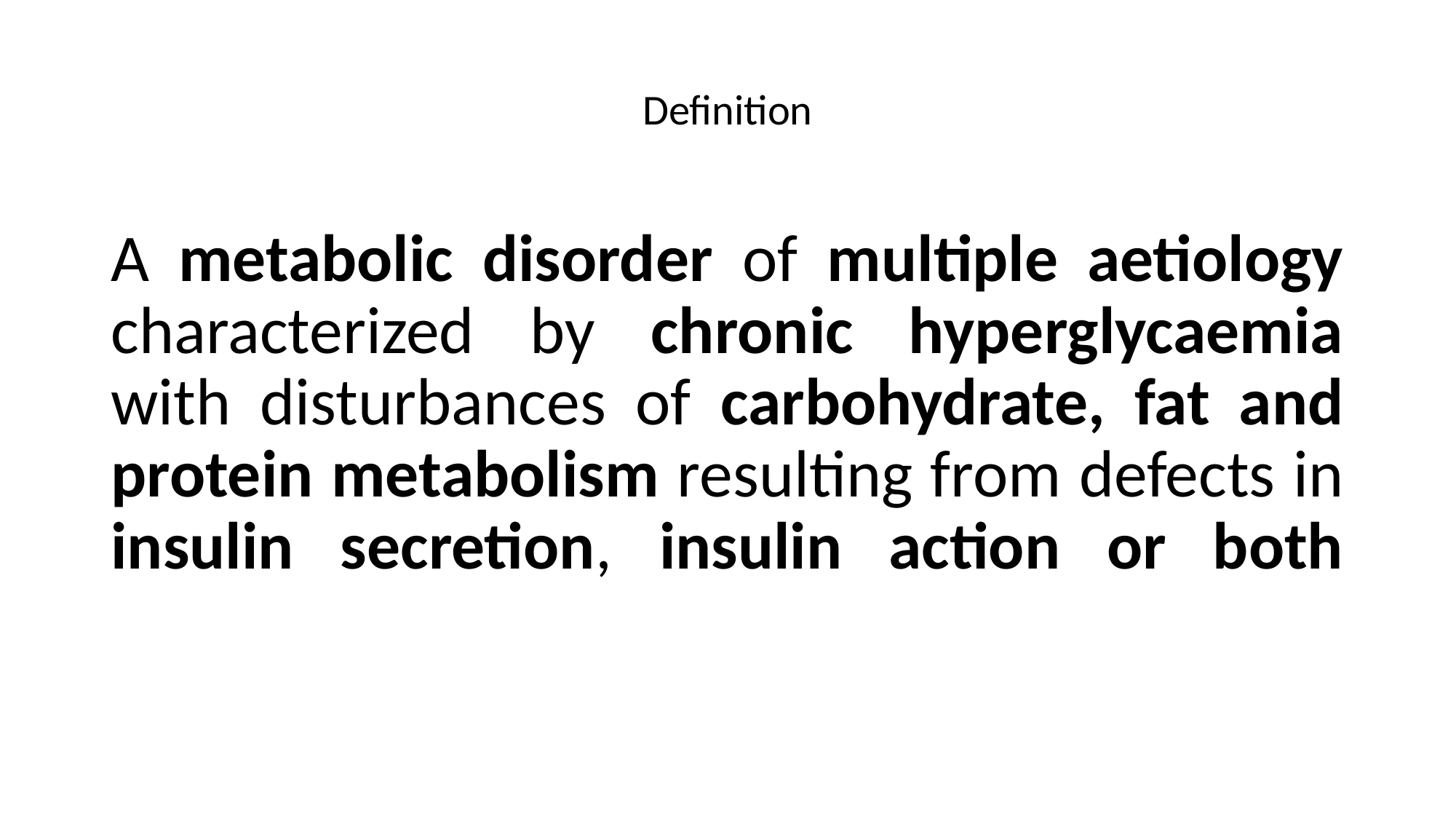

# Definition
A metabolic disorder of multiple aetiology characterized by chronic hyperglycaemia with disturbances of carbohydrate, fat and protein metabolism resulting from defects in insulin secretion, insulin action or both